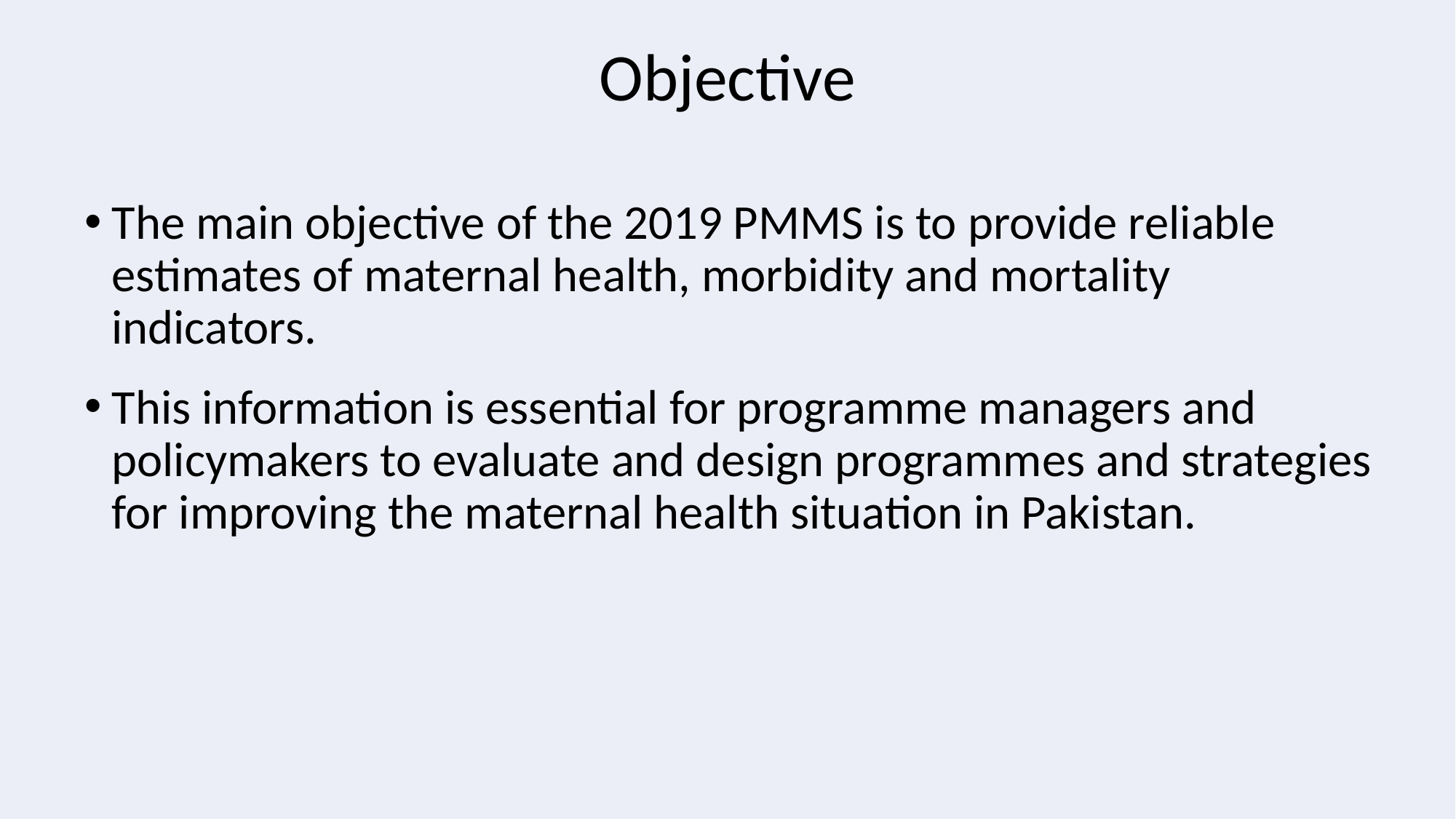

# Objective
The main objective of the 2019 PMMS is to provide reliable estimates of maternal health, morbidity and mortality indicators.
This information is essential for programme managers and policymakers to evaluate and design programmes and strategies for improving the maternal health situation in Pakistan.